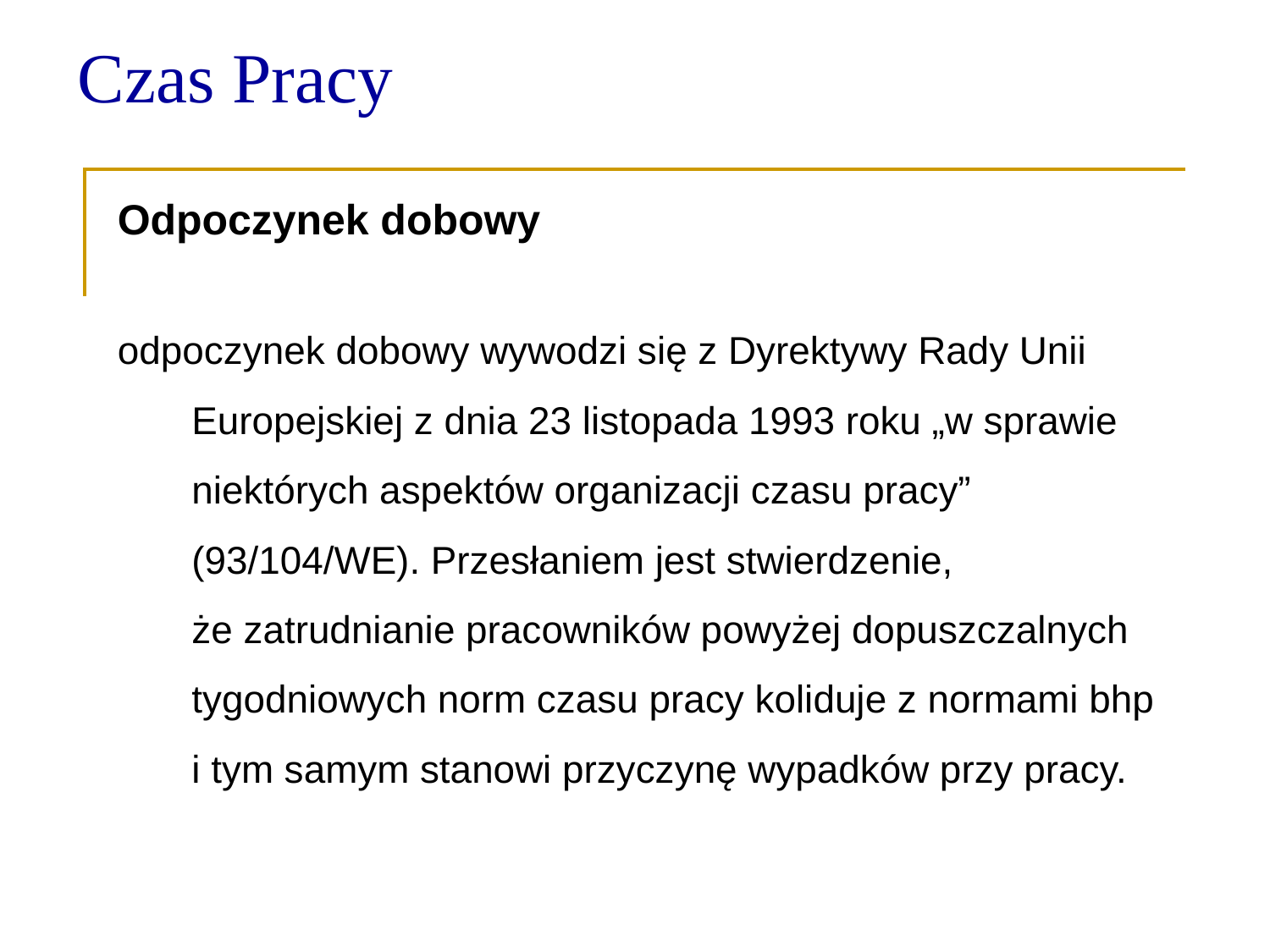

Czas Pracy
Odpoczynek dobowy
odpoczynek dobowy wywodzi się z Dyrektywy Rady Unii Europejskiej z dnia 23 listopada 1993 roku „w sprawie niektórych aspektów organizacji czasu pracy” (93/104/WE). Przesłaniem jest stwierdzenie,
że zatrudnianie pracowników powyżej dopuszczalnych tygodniowych norm czasu pracy koliduje z normami bhp
i tym samym stanowi przyczynę wypadków przy pracy.